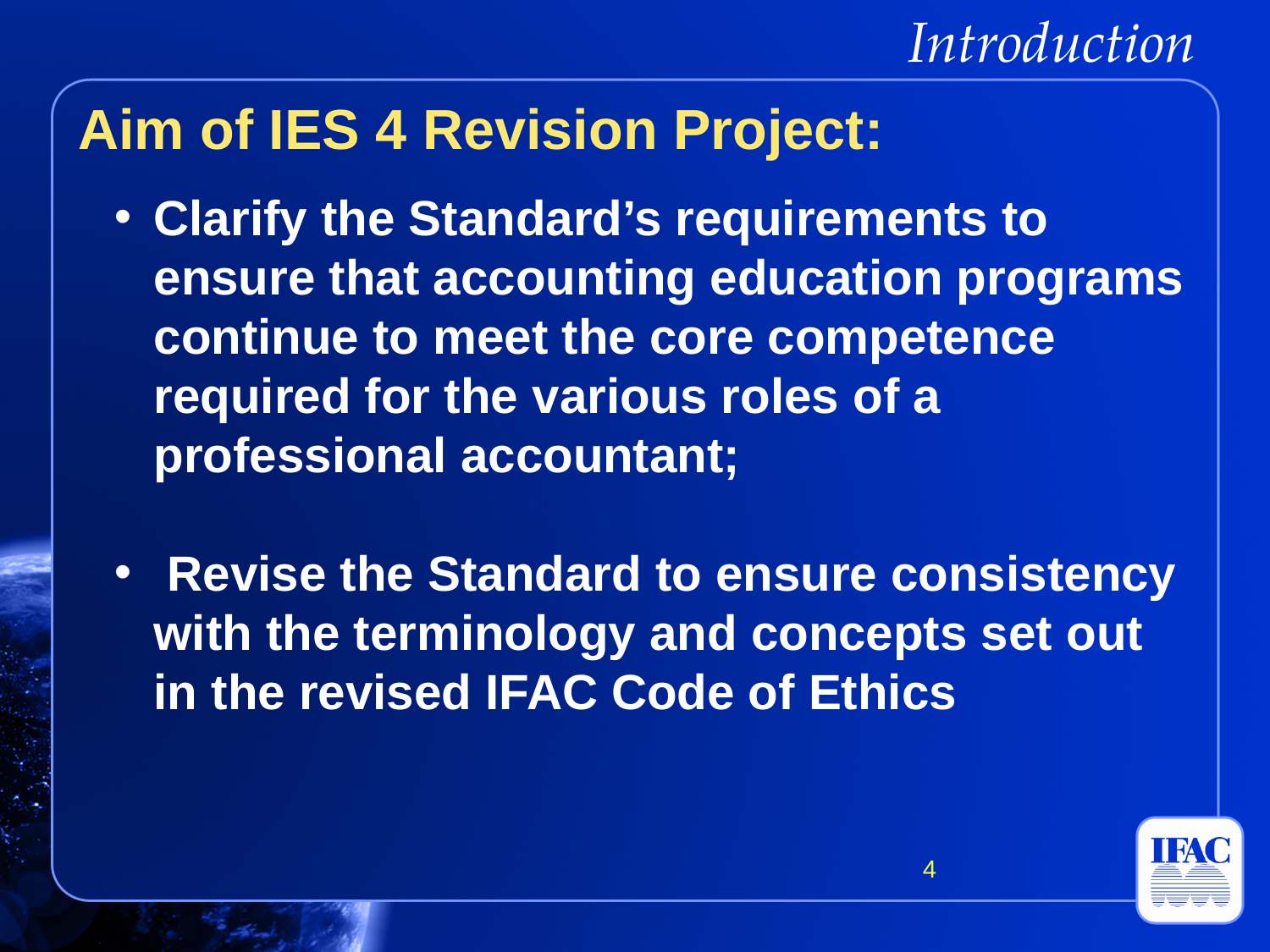

Introduction

Aim of IES 4 Revision Project:
Clarify the Standard’s requirements to ensure that accounting education programs continue to meet the core competence required for the various roles of a professional accountant;

 Revise the Standard to ensure consistency with the terminology and concepts set out in the revised IFAC Code of Ethics
4